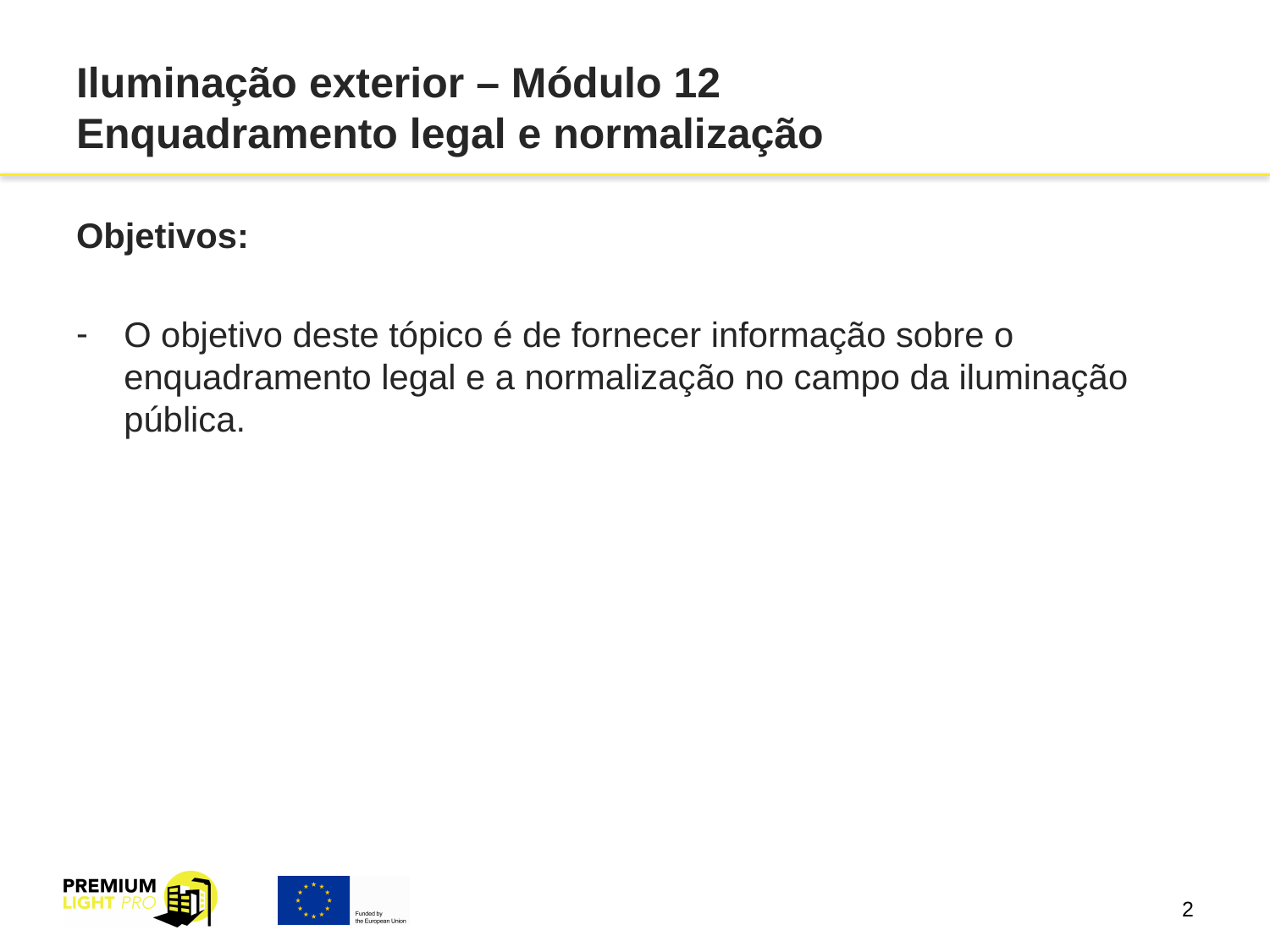

# Iluminação exterior – Módulo 12 Enquadramento legal e normalização
Objetivos:

O objetivo deste tópico é de fornecer informação sobre o enquadramento legal e a normalização no campo da iluminação pública.